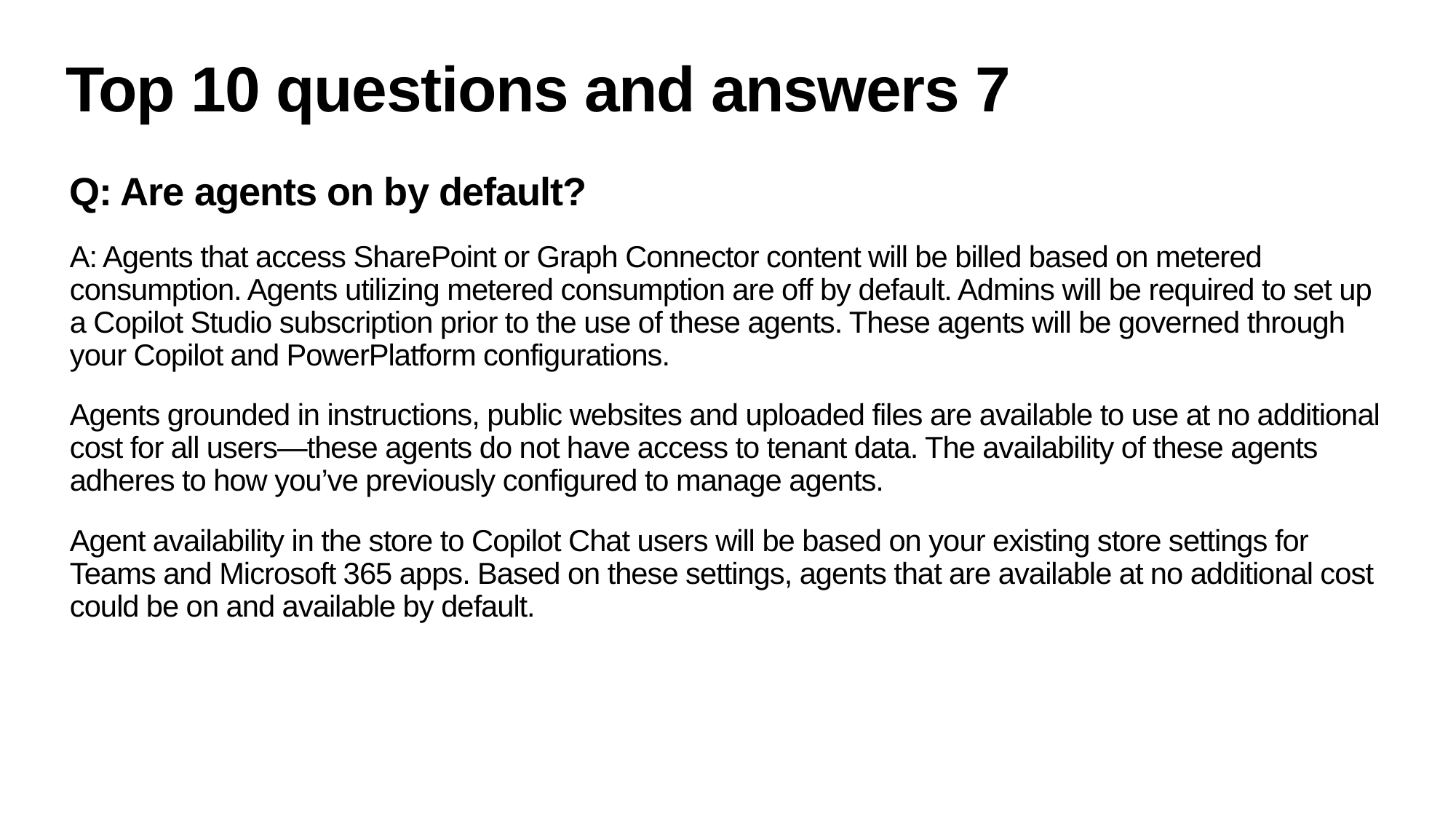

# Top 10 questions and answers 7
Q: Are agents on by default?
A: Agents that access SharePoint or Graph Connector content will be billed based on metered consumption. Agents utilizing metered consumption are off by default. Admins will be required to set up a Copilot Studio subscription prior to the use of these agents. These agents will be governed through your Copilot and PowerPlatform configurations.
Agents grounded in instructions, public websites and uploaded files are available to use at no additional cost for all users—these agents do not have access to tenant data. The availability of these agents adheres to how you’ve previously configured to manage agents.
Agent availability in the store to Copilot Chat users will be based on your existing store settings for Teams and Microsoft 365 apps. Based on these settings, agents that are available at no additional cost could be on and available by default.